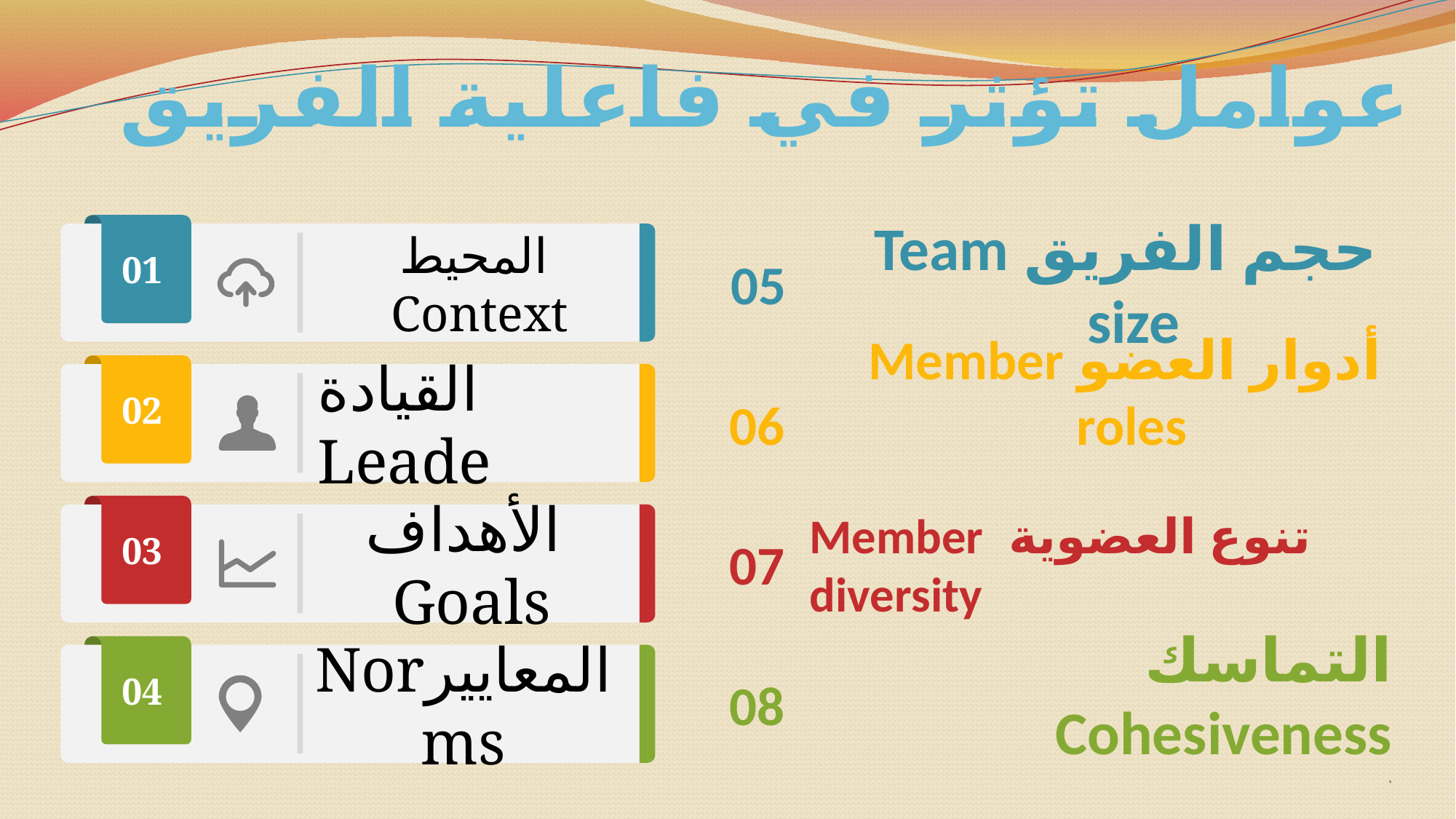

عوامل تؤثر في فاعلية الفريق

01

المحيط Context
حجم الفريق Team size
05

02
أدوار العضو Member roles

القيادة Leade
06

03

الأهداف Goals
07
تنوع العضوية  Member diversity

04

المعاييرNorms
التماسك Cohesiveness
.
08